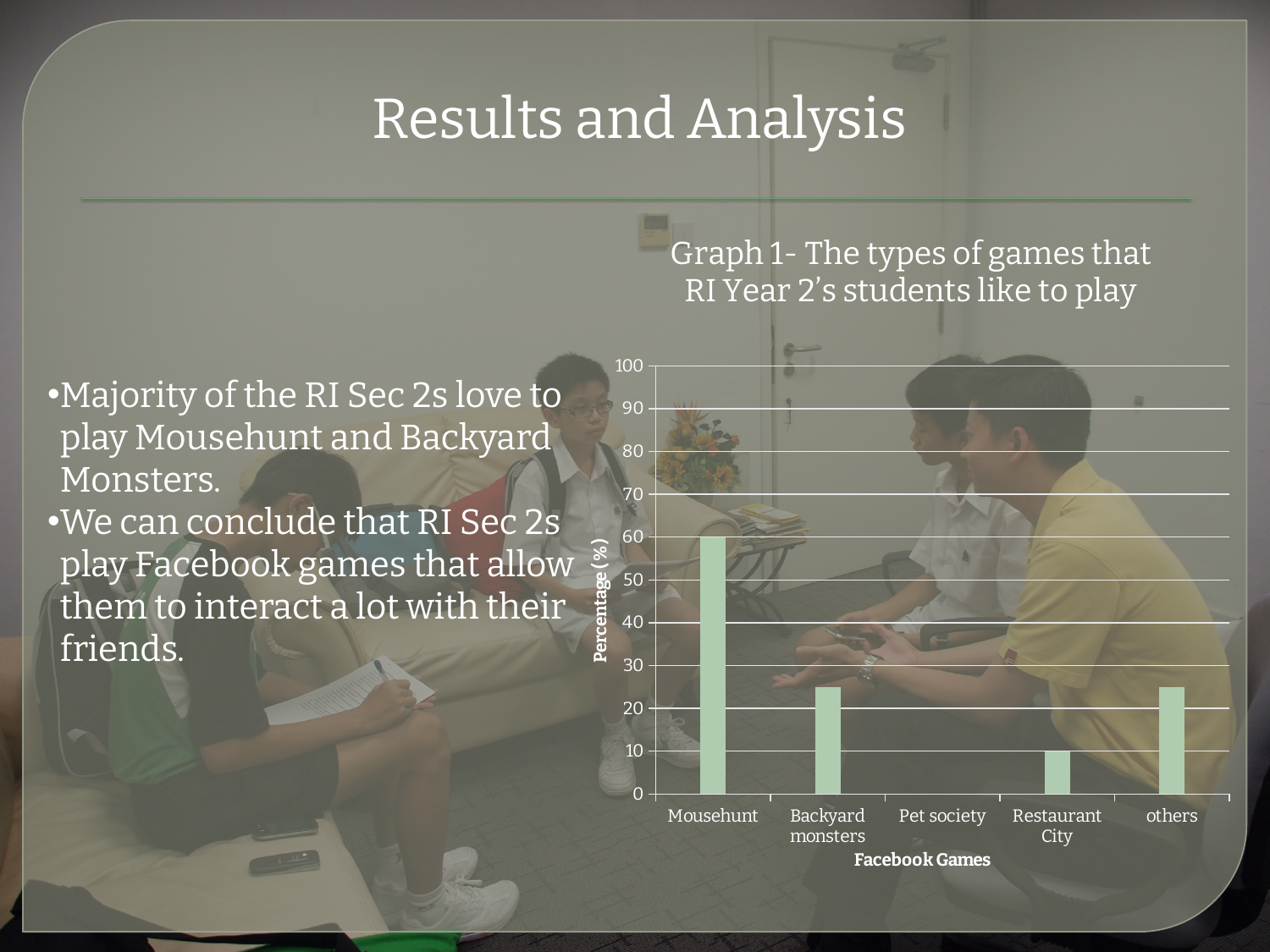

Results and Analysis

### Chart: Graph 1- The types of games that RI Year 2’s students like to play

| Category | Series 1 | Series 2 | Series 3 |
|---|---|---|---|
| Mousehunt | None | 60.0 | None |
| Backyard monsters | None | 25.0 | None |
| Pet society | None | 0.0 | None |
| Restaurant City | None | 10.0 | None |
| others | None | 25.0 | None |
Majority of the RI Sec 2s love to play Mousehunt and Backyard Monsters.
We can conclude that RI Sec 2s play Facebook games that allow them to interact a lot with their friends.